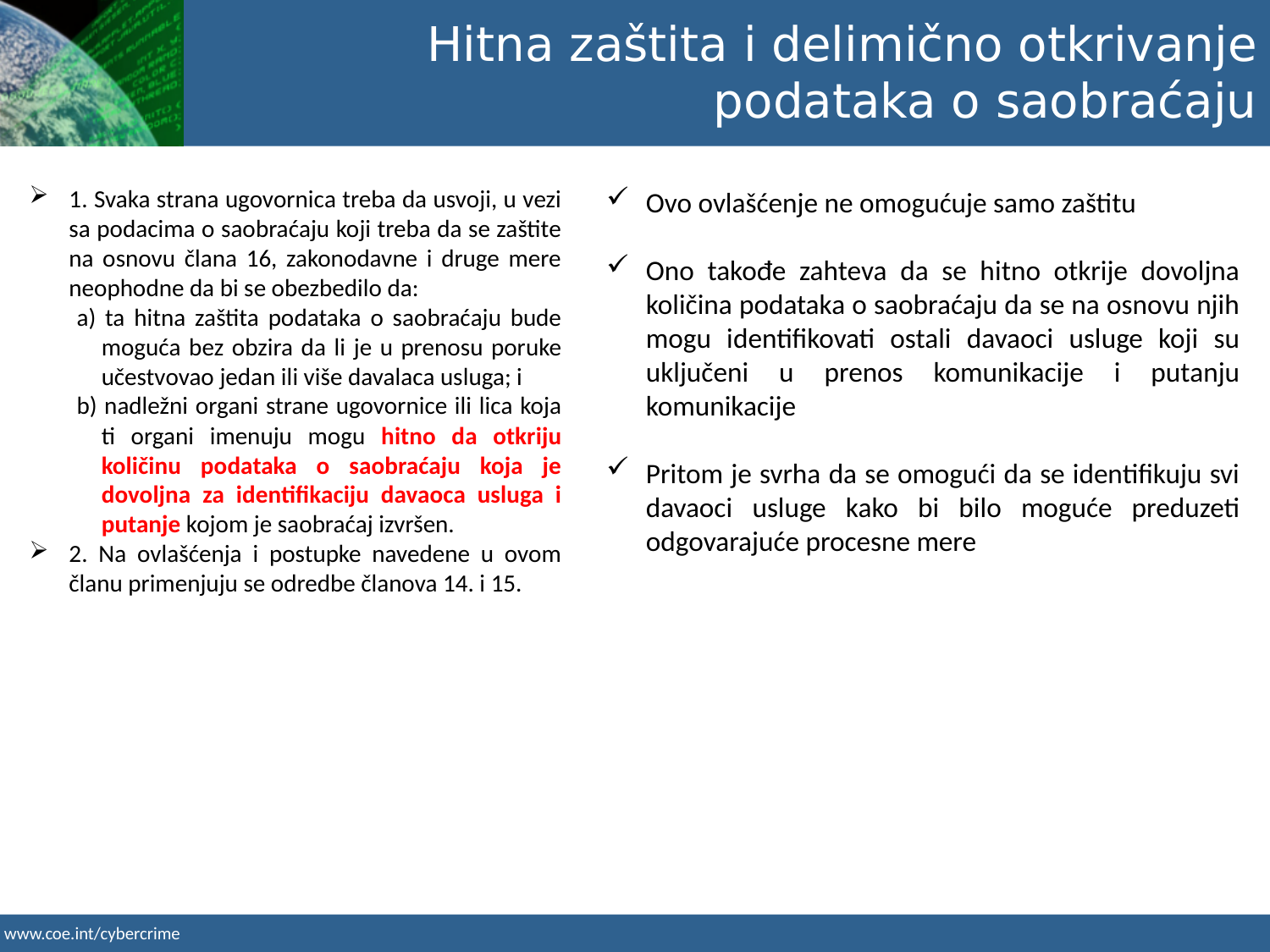

Hitna zaštita i delimično otkrivanje podataka o saobraćaju
1. Svaka strana ugovornica treba da usvoji, u vezi sa podacima o saobraćaju koji treba da se zaštite na osnovu člana 16, zakonodavne i druge mere neophodne da bi se obezbedilo da:
a) ta hitna zaštita podataka o saobraćaju bude moguća bez obzira da li je u prenosu poruke učestvovao jedan ili više davalaca usluga; i
b) nadležni organi strane ugovornice ili lica koja ti organi imenuju mogu hitno da otkriju količinu podataka o saobraćaju koja je dovoljna za identifikaciju davaoca usluga i putanje kojom je saobraćaj izvršen.
2. Na ovlašćenja i postupke navedene u ovom članu primenjuju se odredbe članova 14. i 15.
Ovo ovlašćenje ne omogućuje samo zaštitu

Ono takođe zahteva da se hitno otkrije dovoljna količina podataka o saobraćaju da se na osnovu njih mogu identifikovati ostali davaoci usluge koji su uključeni u prenos komunikacije i putanju komunikacije

Pritom je svrha da se omogući da se identifikuju svi davaoci usluge kako bi bilo moguće preduzeti odgovarajuće procesne mere